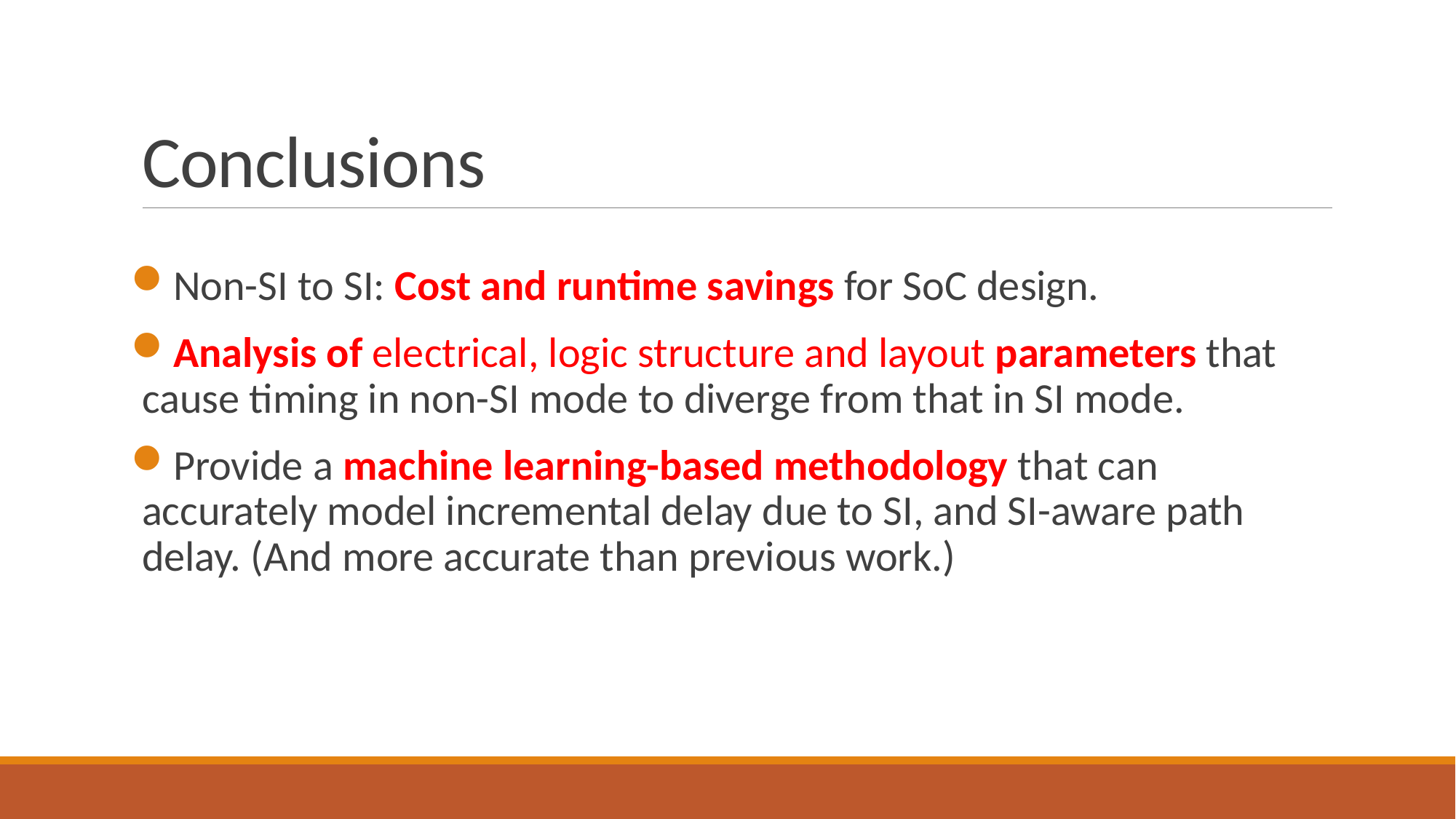

# Conclusions
Non-SI to SI: Cost and runtime savings for SoC design.
Analysis of electrical, logic structure and layout parameters that cause timing in non-SI mode to diverge from that in SI mode.
Provide a machine learning-based methodology that can accurately model incremental delay due to SI, and SI-aware path delay. (And more accurate than previous work.)